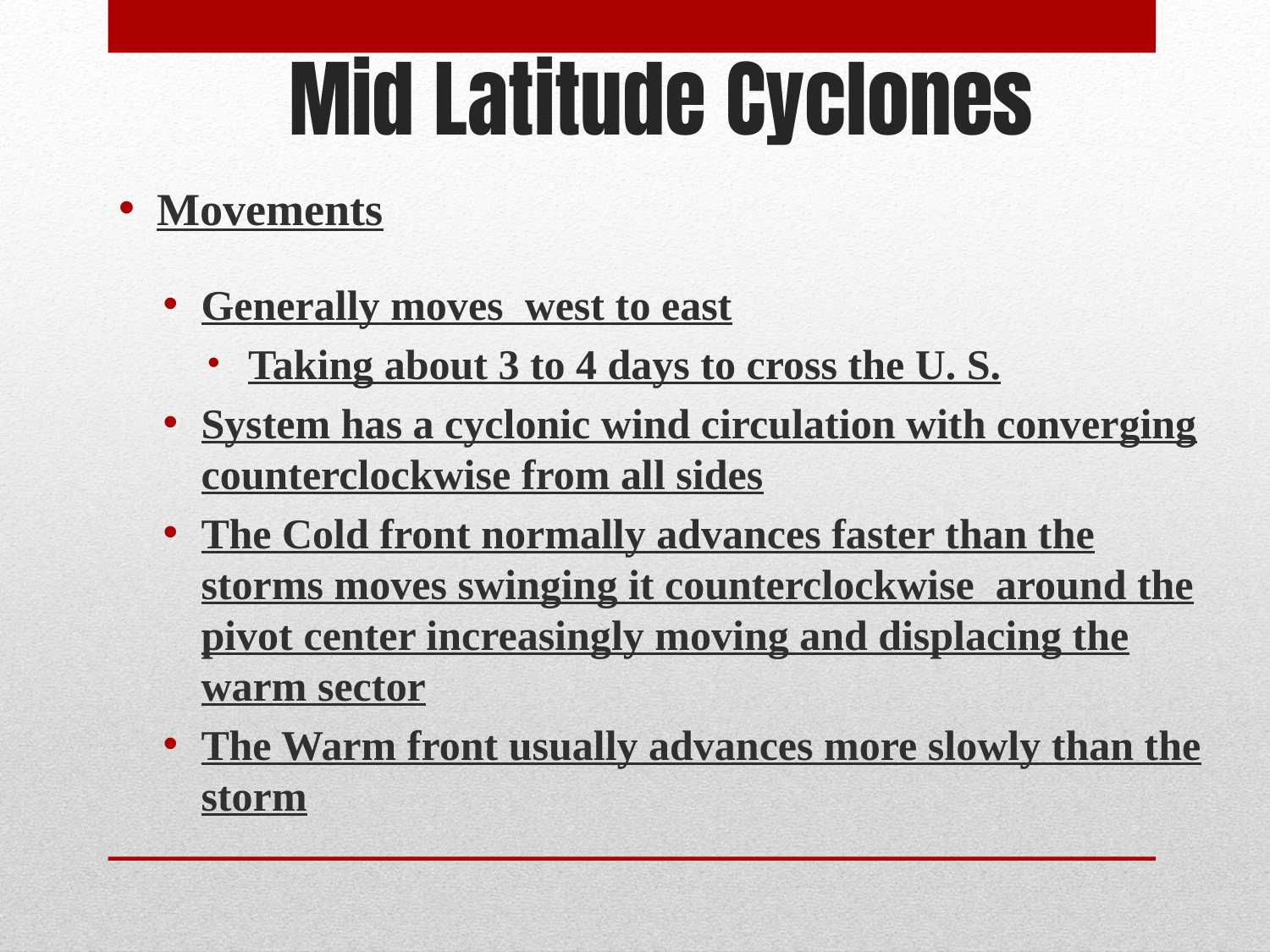

Mid Latitude Cyclones
Movements

Generally moves  west to east
 Taking about 3 to 4 days to cross the U. S.
System has a cyclonic wind circulation with converging counterclockwise from all sides
The Cold front normally advances faster than the storms moves swinging it counterclockwise  around the pivot center increasingly moving and displacing the warm sector
The Warm front usually advances more slowly than the storm